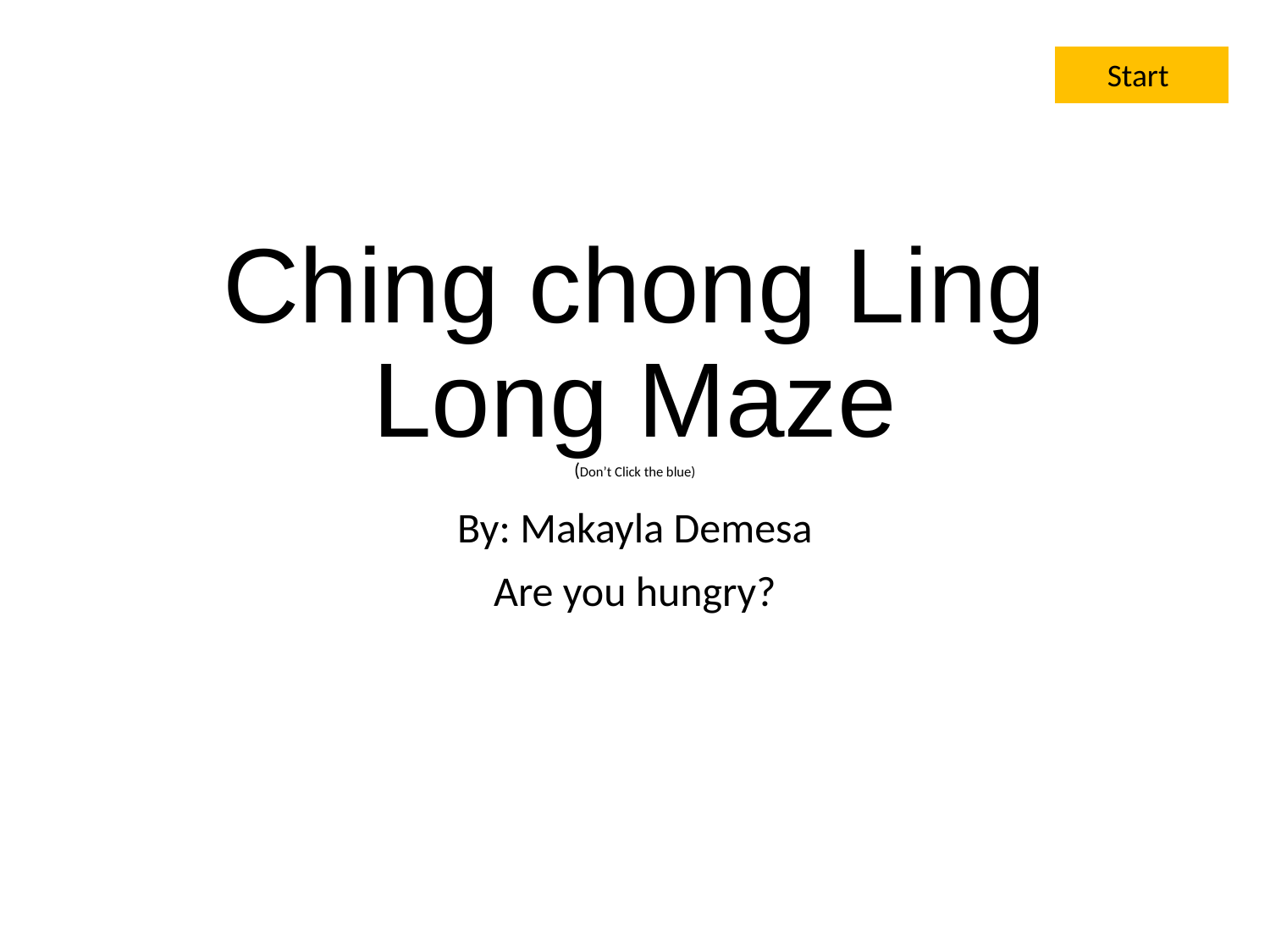

Start
# Ching chong Ling Long Maze (Don’t Click the blue)
By: Makayla Demesa
Are you hungry?